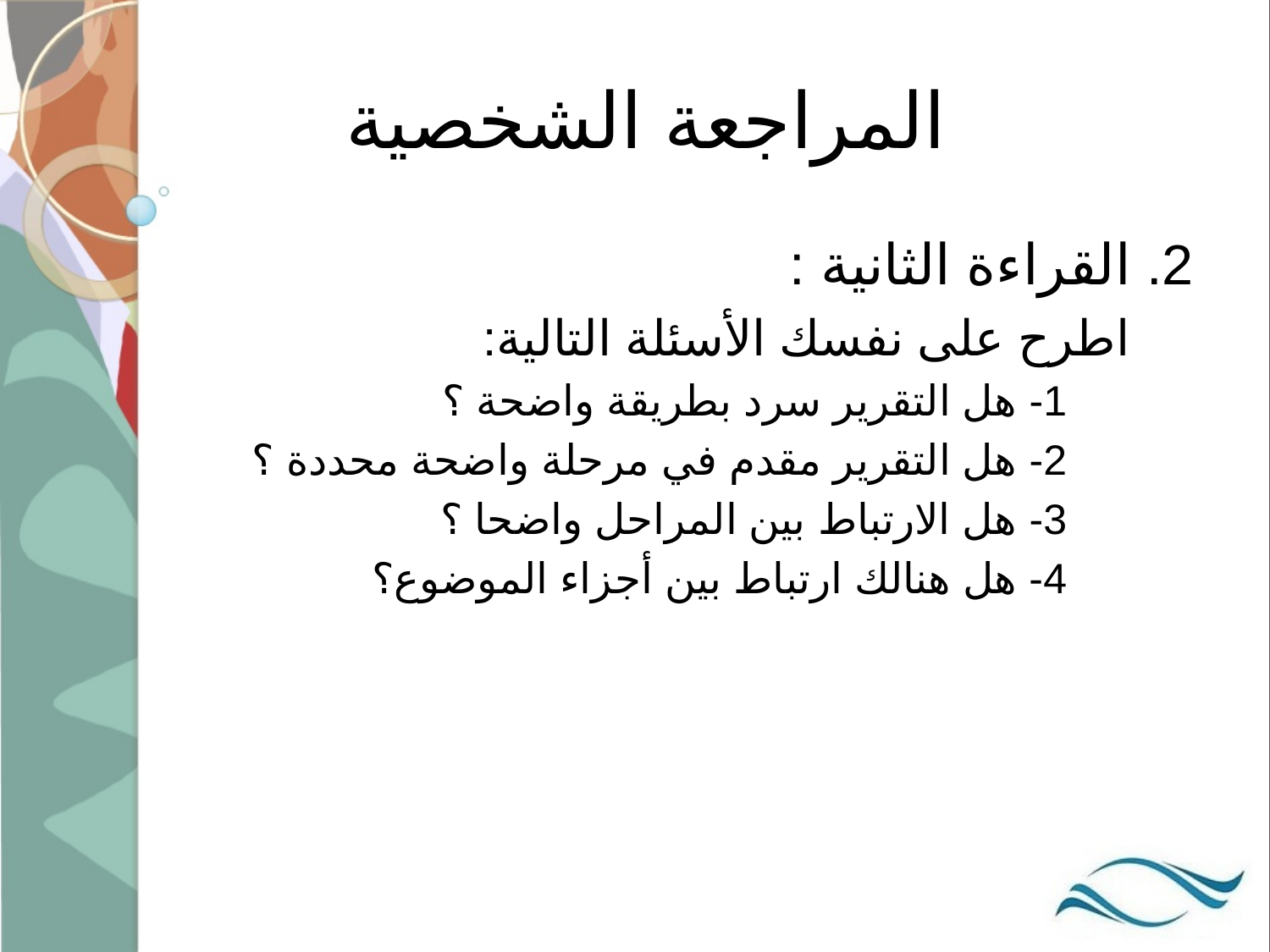

# المراجعة الشخصية
	2. القراءة الثانية :
اطرح على نفسك الأسئلة التالية:
1- هل التقرير سرد بطريقة واضحة ؟
2- هل التقرير مقدم في مرحلة واضحة محددة ؟
3- هل الارتباط بين المراحل واضحا ؟
4- هل هنالك ارتباط بين أجزاء الموضوع؟